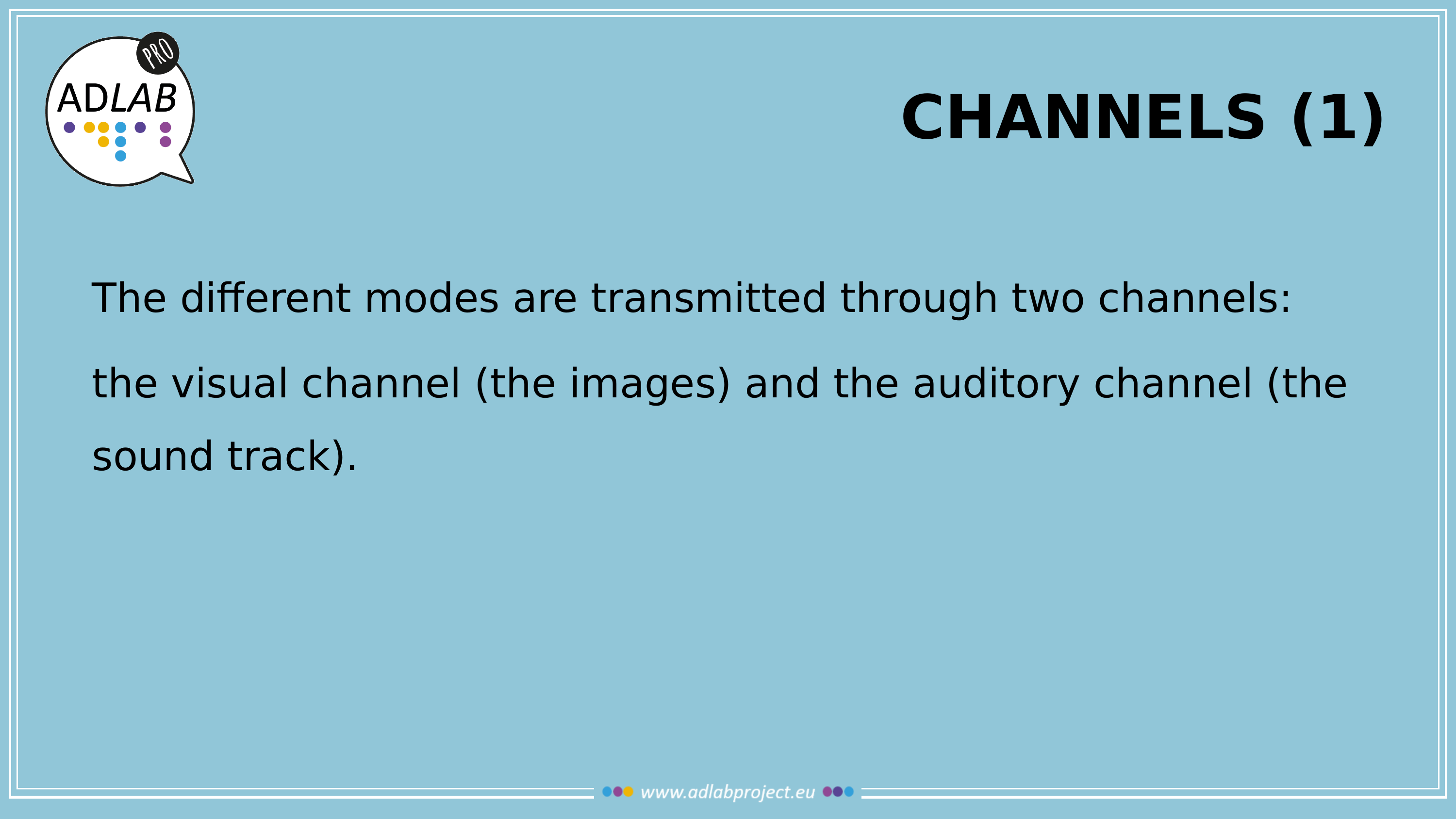

# CHANNELS (1)
The different modes are transmitted through two channels:
the visual channel (the images) and the auditory channel (the sound track).